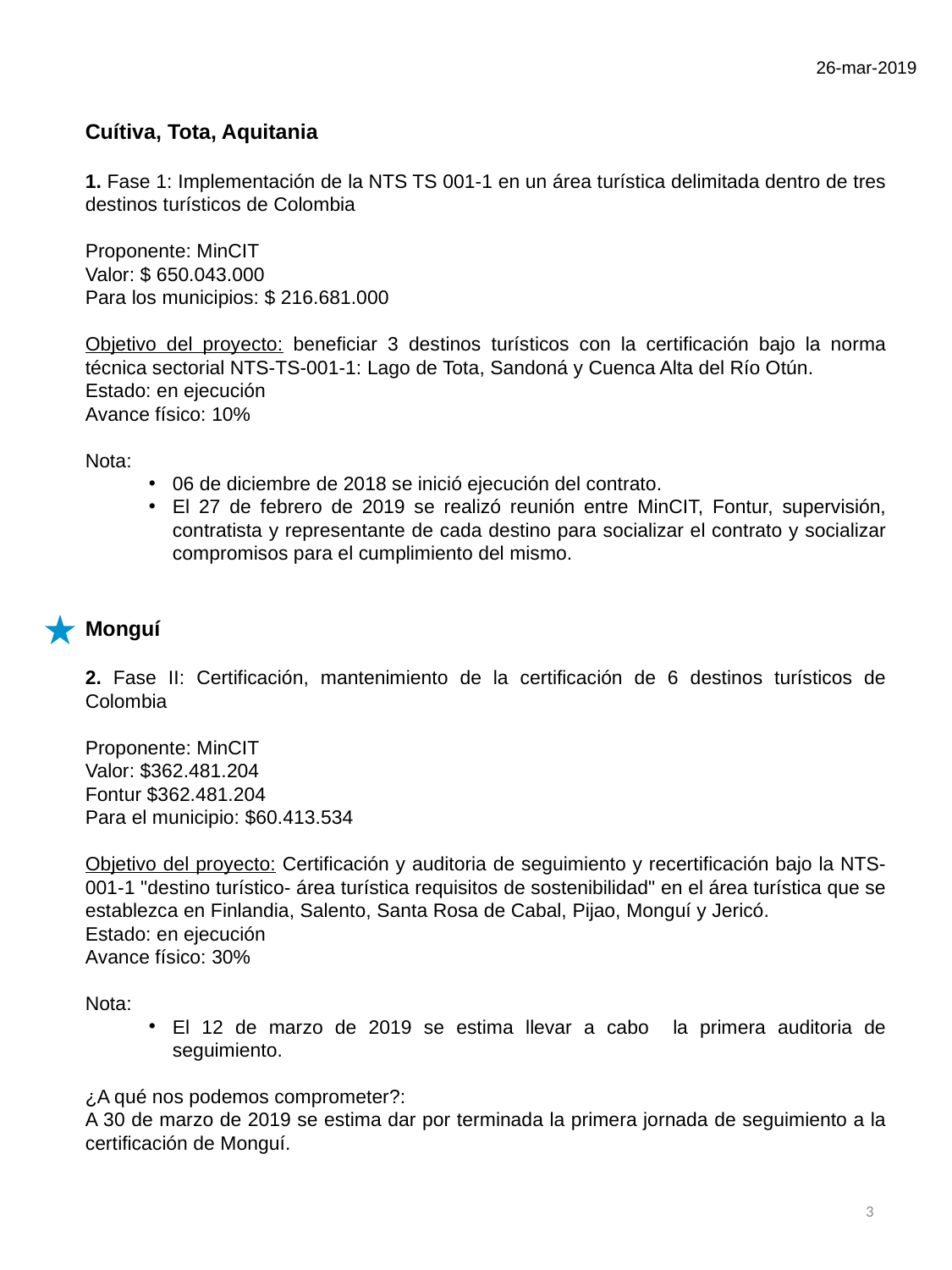

26-mar-2019
Cuítiva, Tota, Aquitania

1. Fase 1: Implementación de la NTS TS 001-1 en un área turística delimitada dentro de tres destinos turísticos de Colombia

Proponente: MinCIT
Valor: $ 650.043.000
Para los municipios: $ 216.681.000

Objetivo del proyecto: beneficiar 3 destinos turísticos con la certificación bajo la norma técnica sectorial NTS-TS-001-1: Lago de Tota, Sandoná y Cuenca Alta del Río Otún.
Estado: en ejecución
Avance físico: 10%

Nota:
06 de diciembre de 2018 se inició ejecución del contrato.
El 27 de febrero de 2019 se realizó reunión entre MinCIT, Fontur, supervisión, contratista y representante de cada destino para socializar el contrato y socializar compromisos para el cumplimiento del mismo.

Monguí

2. Fase II: Certificación, mantenimiento de la certificación de 6 destinos turísticos de Colombia

Proponente: MinCIT
Valor: $362.481.204
Fontur $362.481.204
Para el municipio: $60.413.534

Objetivo del proyecto: Certificación y auditoria de seguimiento y recertificación bajo la NTS-001-1 "destino turístico- área turística requisitos de sostenibilidad" en el área turística que se establezca en Finlandia, Salento, Santa Rosa de Cabal, Pijao, Monguí y Jericó.
Estado: en ejecución
Avance físico: 30%

Nota:
El 12 de marzo de 2019 se estima llevar a cabo  la primera auditoria de seguimiento.

¿A qué nos podemos comprometer?:
A 30 de marzo de 2019 se estima dar por terminada la primera jornada de seguimiento a la certificación de Monguí.

3